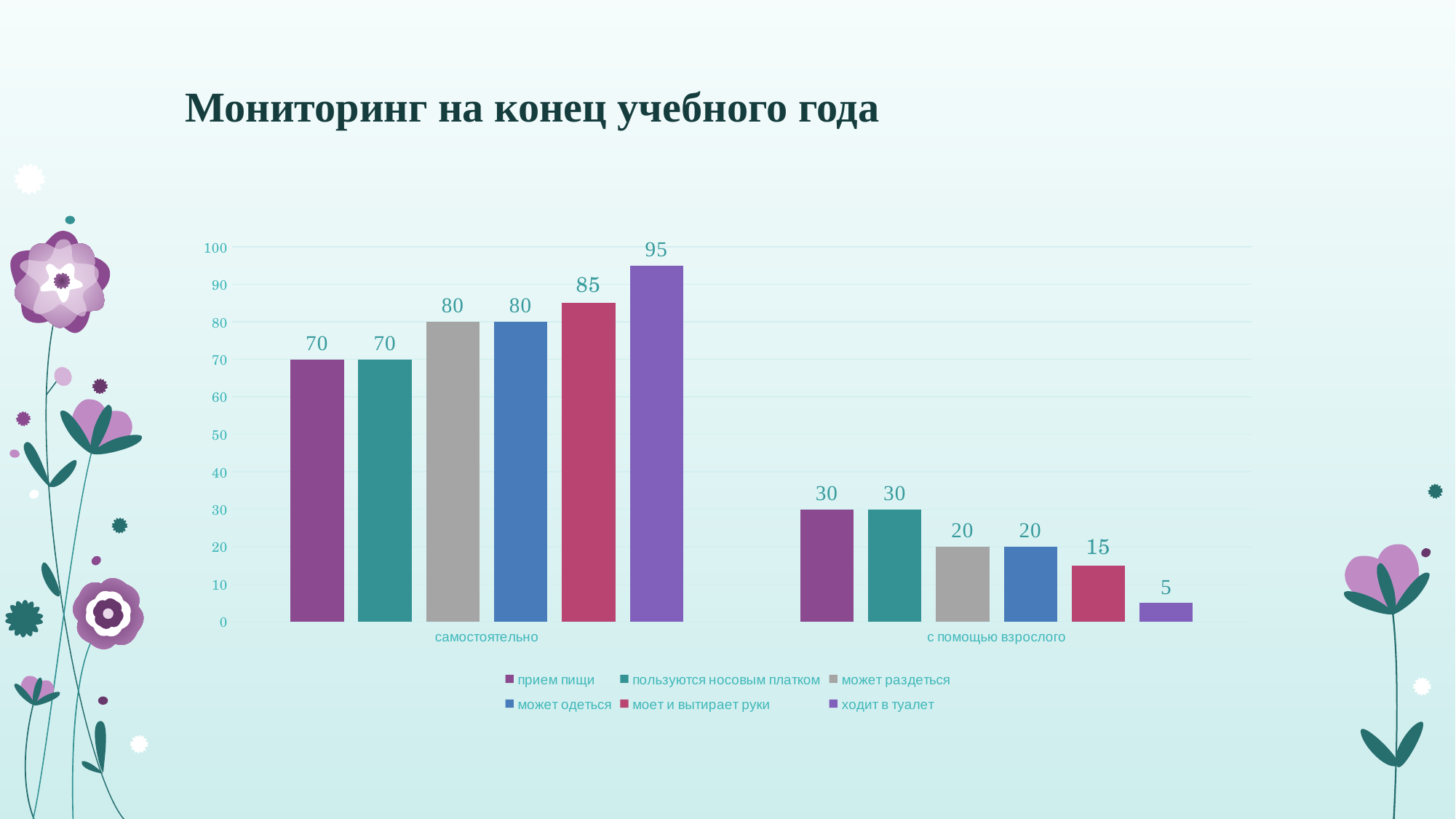

# Мониторинг на конец учебного года

### Chart

| Category | прием пищи | пользуются носовым платком | может раздеться | может одеться | моет и вытирает руки | ходит в туалет |
|---|---|---|---|---|---|---|
| самостоятельно | 70.0 | 70.0 | 80.0 | 80.0 | 85.0 | 95.0 |
| с помощью взрослого | 30.0 | 30.0 | 20.0 | 20.0 | 15.0 | 5.0 |